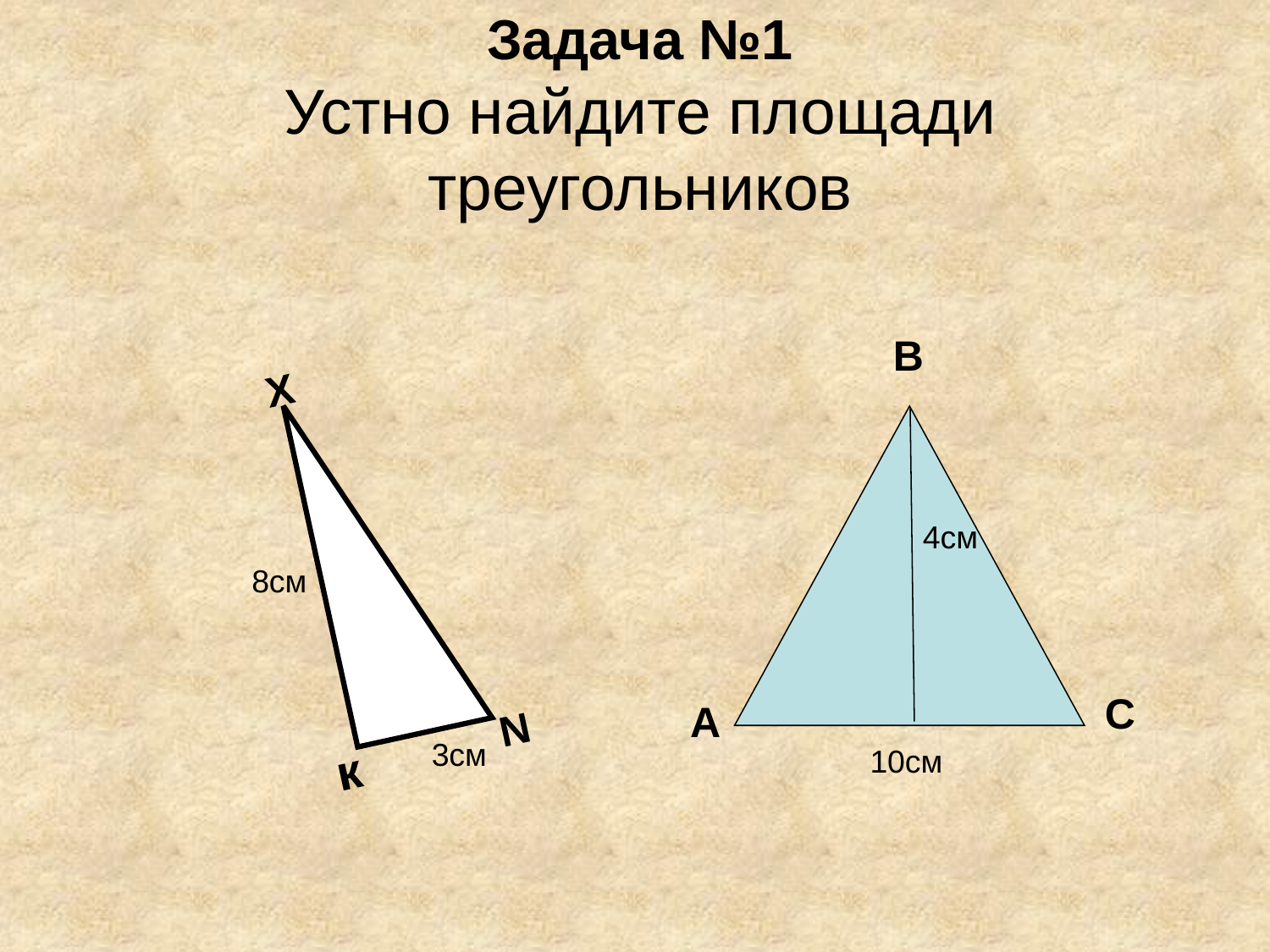

# Задача №1 Устно найдите площади треугольников

В
X

N
к

4см
8см
С
А
3см
10см